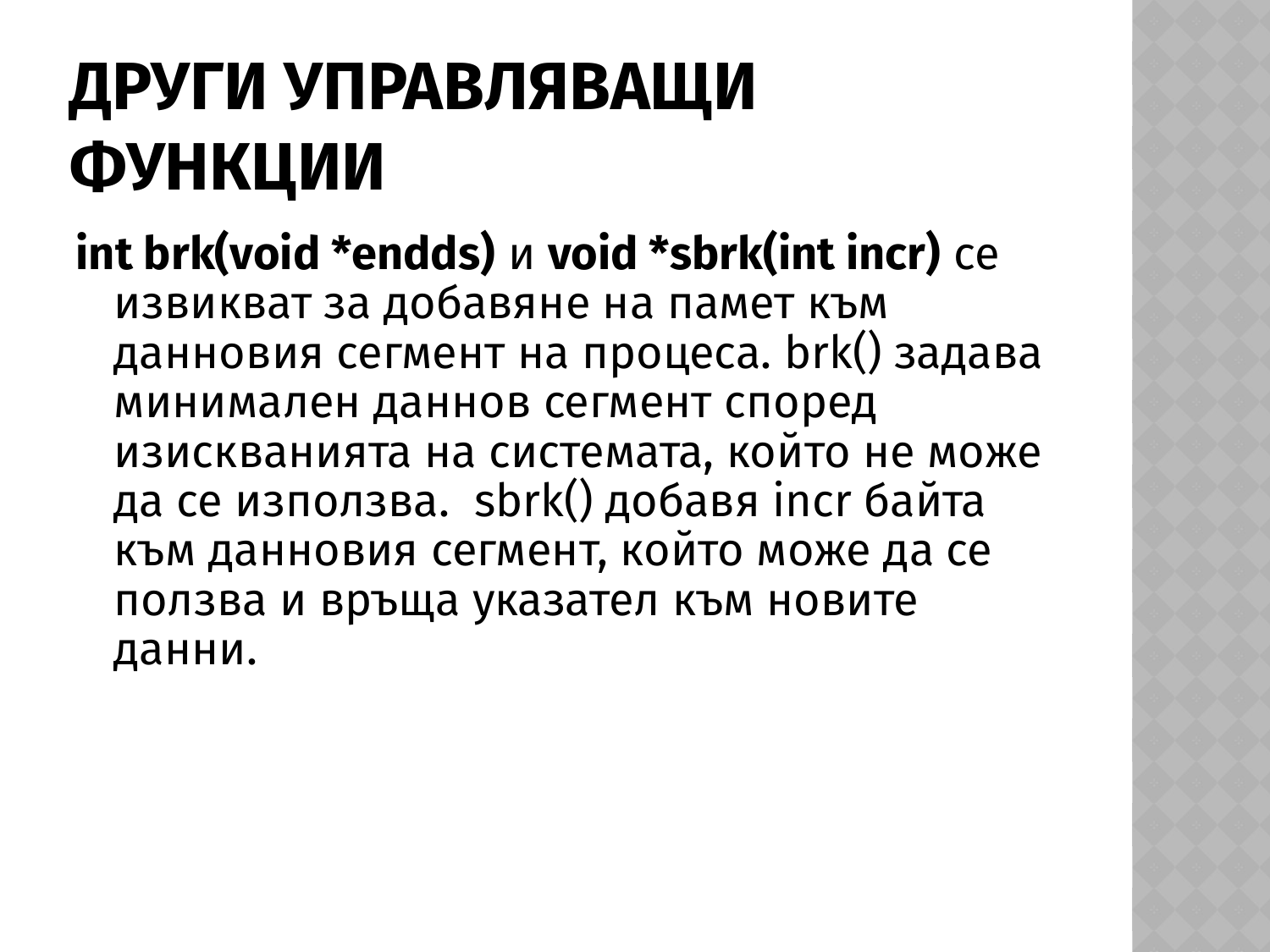

# Други управляващи функции
int brk(void *endds) и void *sbrk(int incr) се извикват за добавяне на памет към данновия сегмент на процеса. brk() задава минимален даннов сегмент според изискванията на системата, който не може да се използва.  sbrk() добавя incr байта към данновия сегмент, който може да се ползва и връща указател към новите данни.